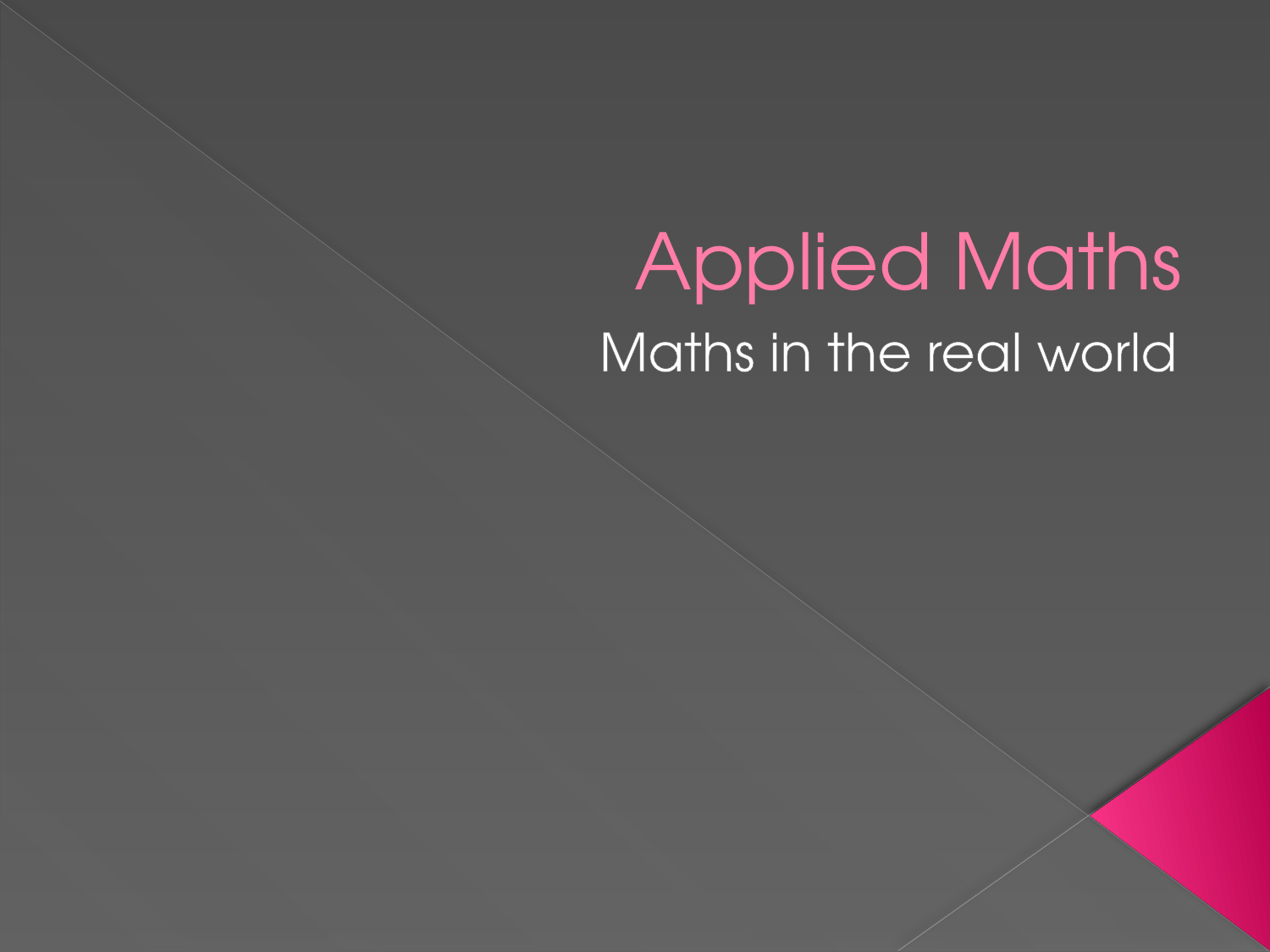

# Applied Maths
Maths in the real world